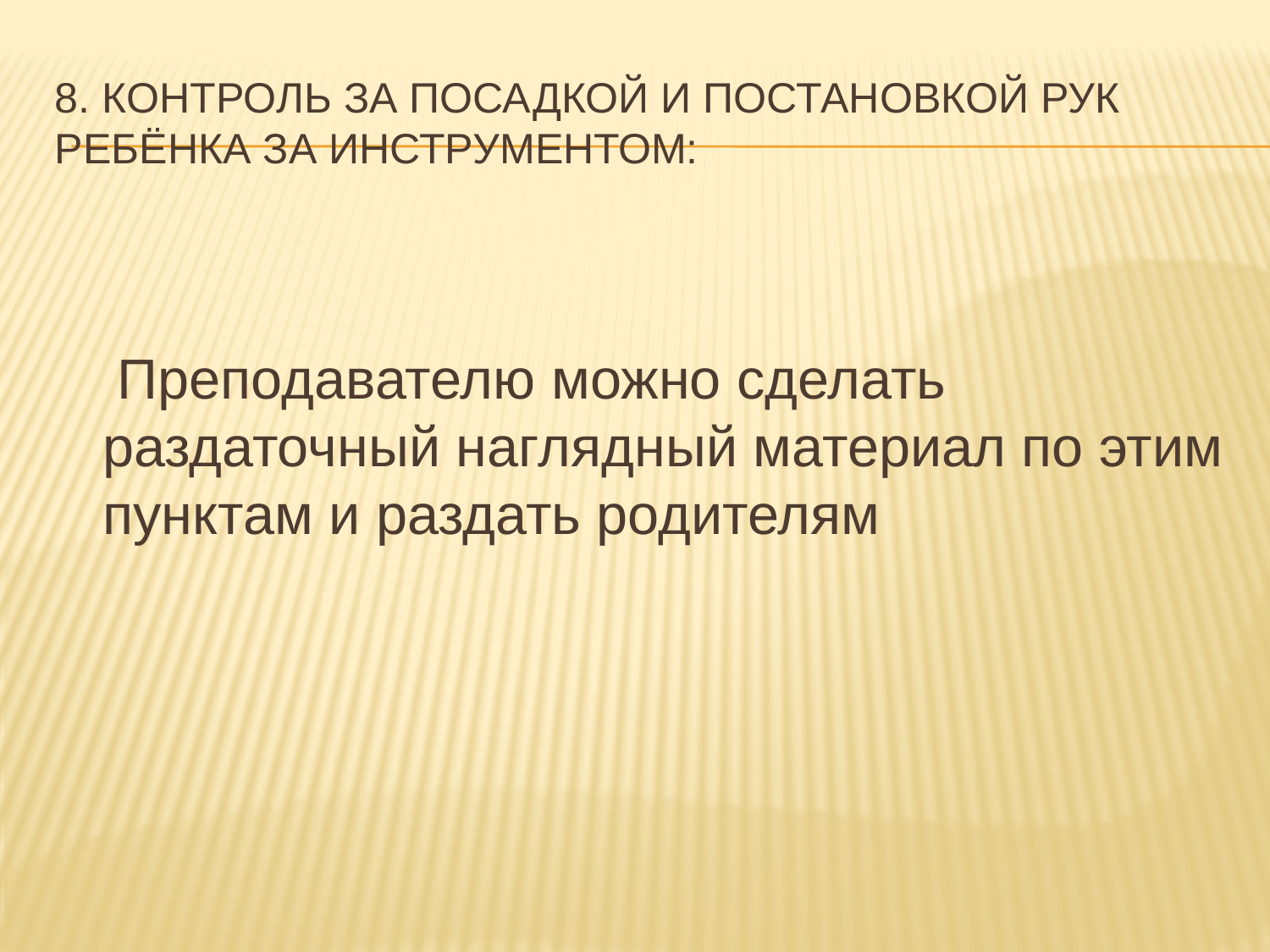

# 8. Контроль за посадкой и постановкой рук ребёнка за инструментом:
    Преподавателю можно сделать раздаточный наглядный материал по этим пунктам и раздать родителям